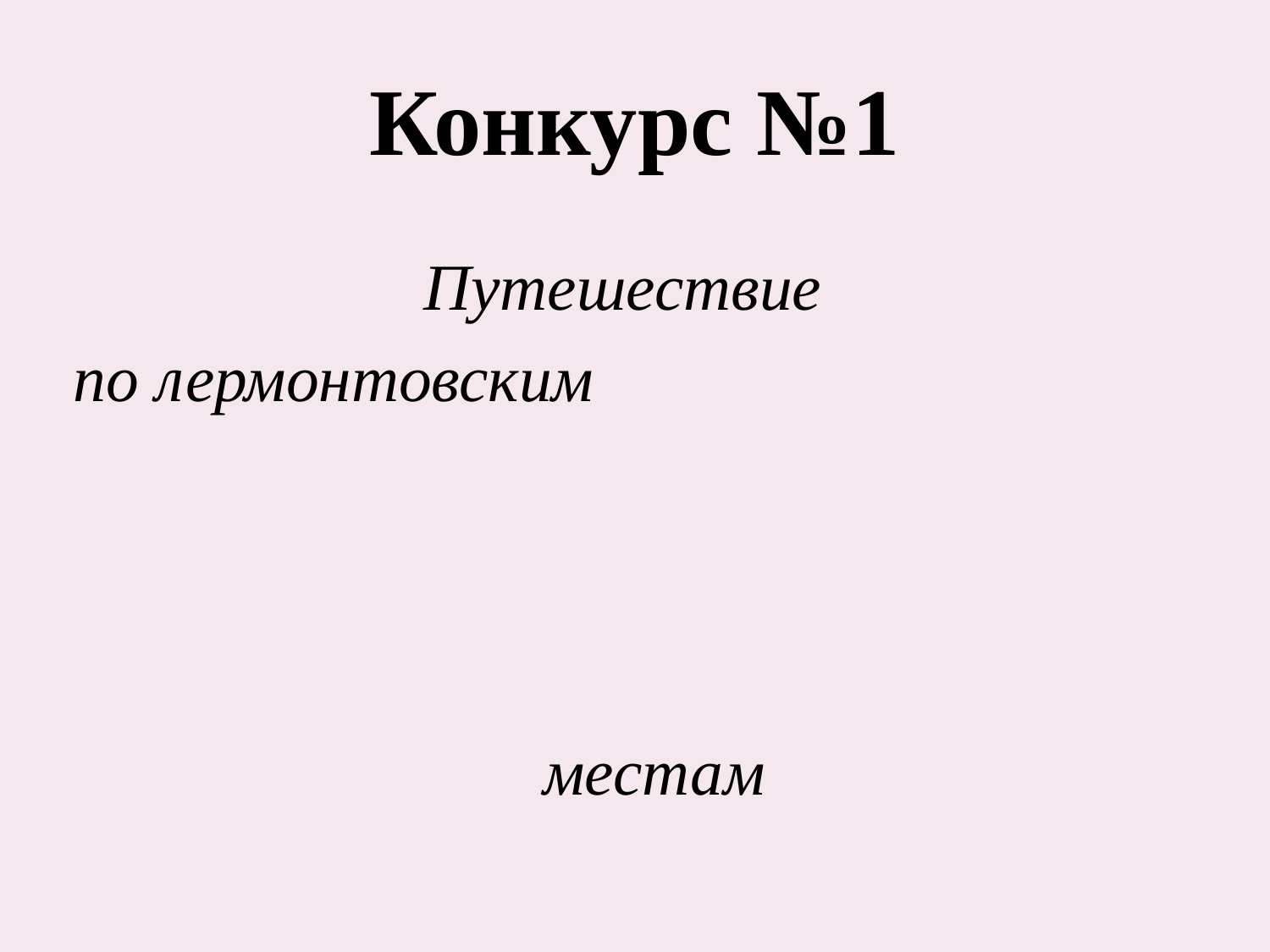

# Конкурс №1
Путешествие
по лермонтовским                                                                                                                                                                                                                                                                                                              местам